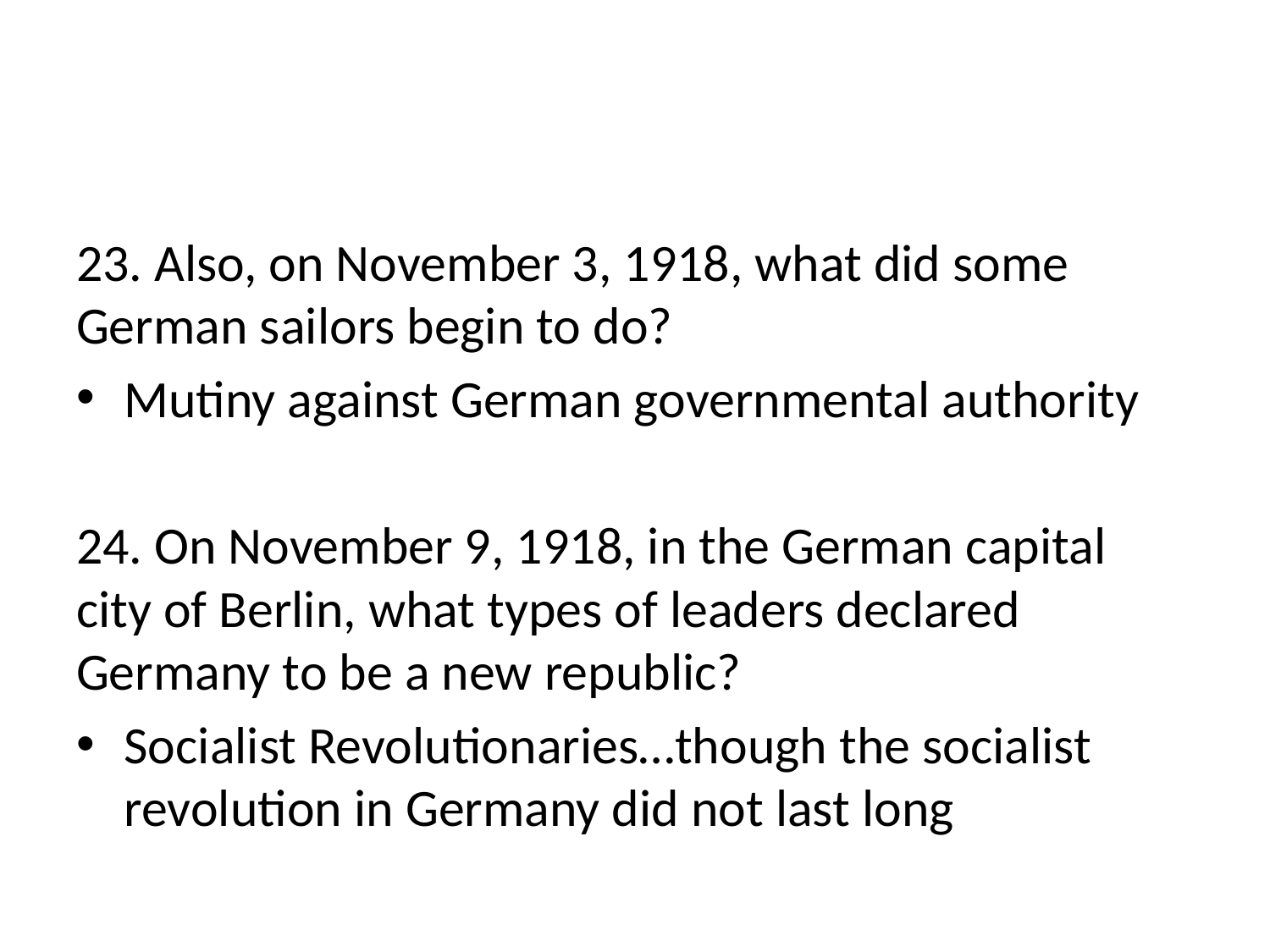

#
23. Also, on November 3, 1918, what did some German sailors begin to do?
Mutiny against German governmental authority

24. On November 9, 1918, in the German capital city of Berlin, what types of leaders declared Germany to be a new republic?
Socialist Revolutionaries…though the socialist revolution in Germany did not last long